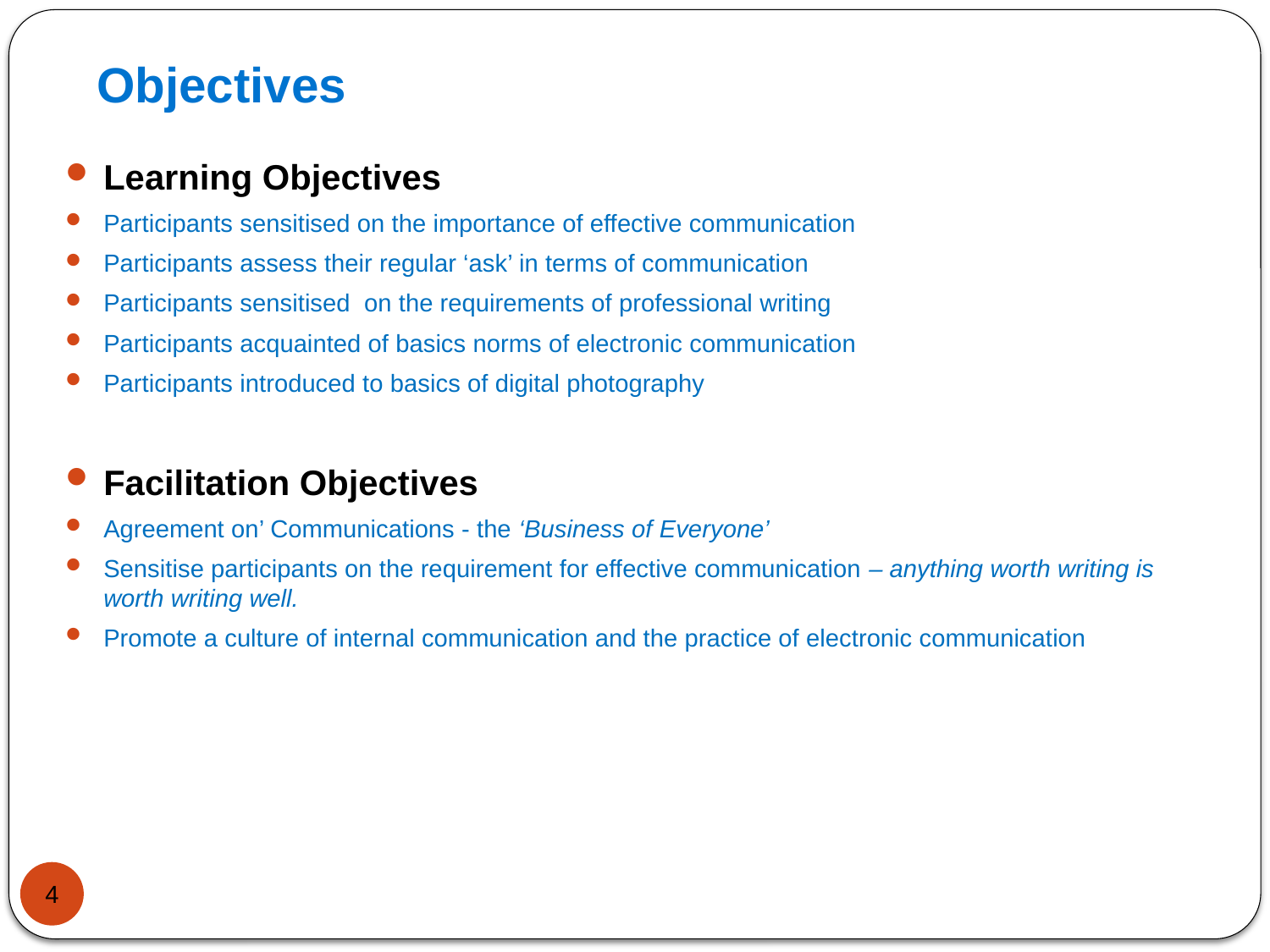

Objectives
Learning Objectives
Participants sensitised on the importance of effective communication
Participants assess their regular ‘ask’ in terms of communication
Participants sensitised  on the requirements of professional writing
Participants acquainted of basics norms of electronic communication
Participants introduced to basics of digital photography

Facilitation Objectives
Agreement on’ Communications - the ‘Business of Everyone’
Sensitise participants on the requirement for effective communication – anything worth writing is worth writing well.
Promote a culture of internal communication and the practice of electronic communication

4